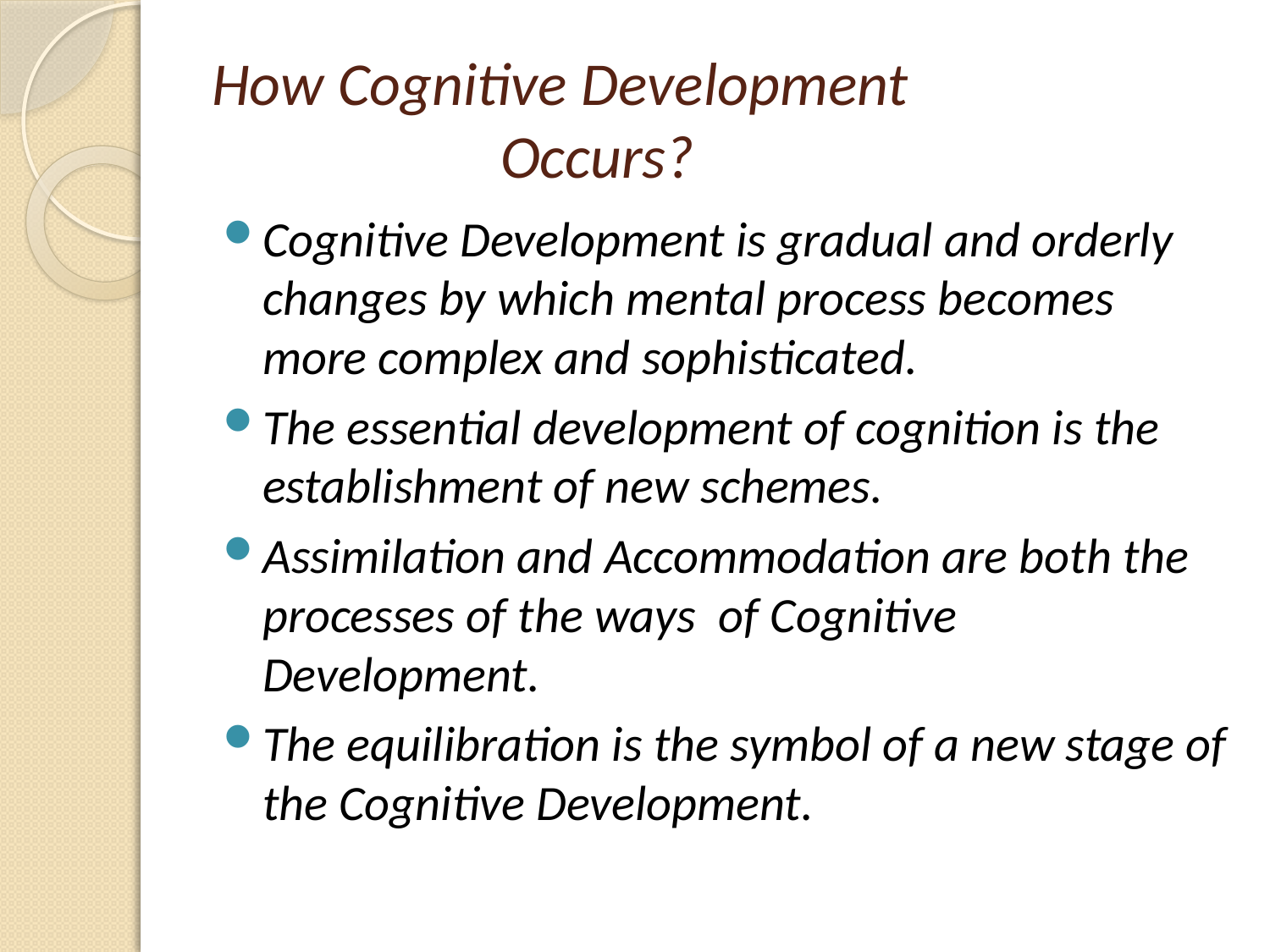

# How Cognitive Development Occurs?
Cognitive Development is gradual and orderly changes by which mental process becomes more complex and sophisticated.
The essential development of cognition is the establishment of new schemes.
Assimilation and Accommodation are both the processes of the ways  of Cognitive Development.
The equilibration is the symbol of a new stage of the Cognitive Development.